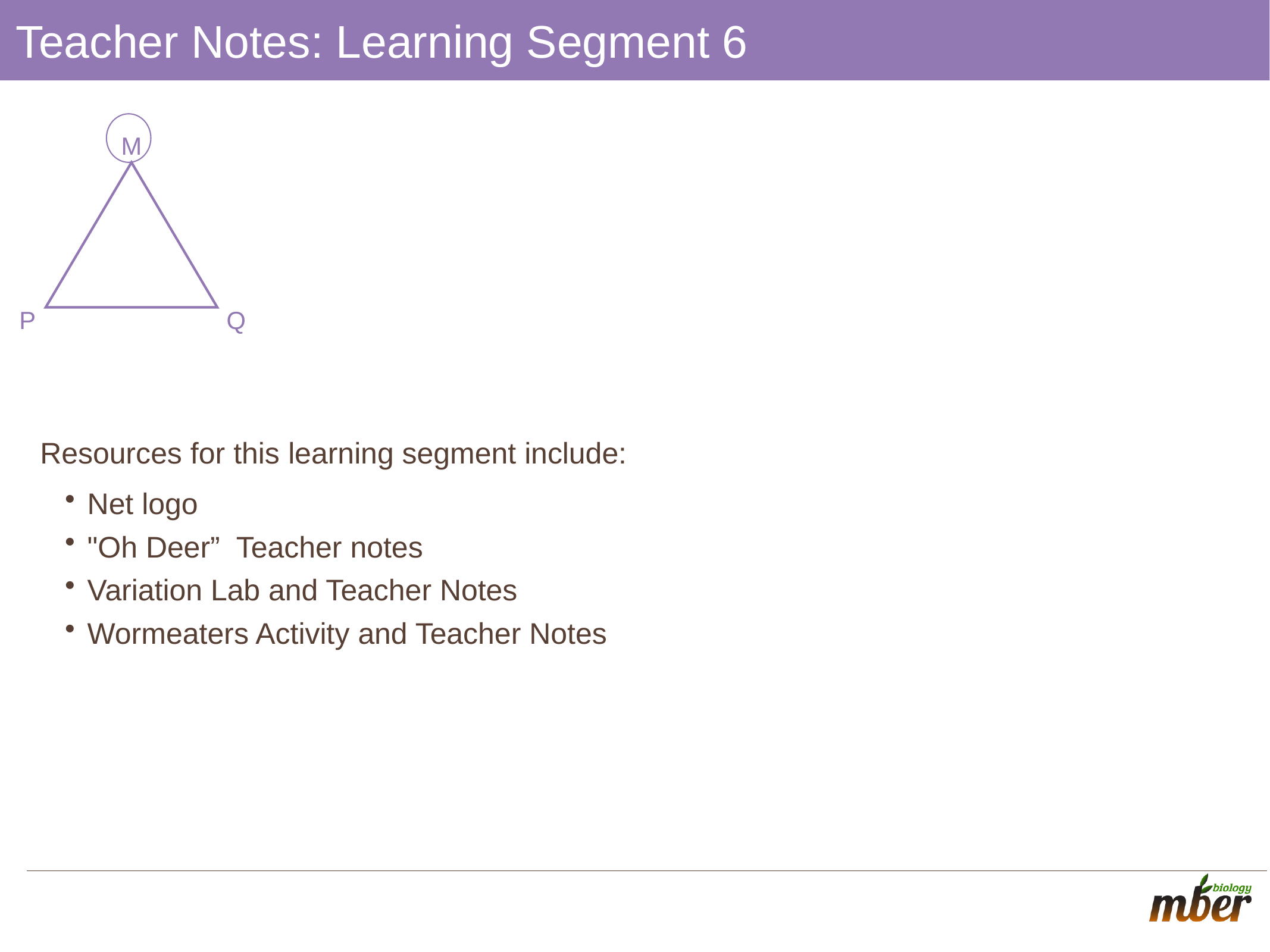

# Teacher Notes: Learning Segment 6

M

Q
P
Resources for this learning segment include:
Net logo
"Oh Deer”  Teacher notes
Variation Lab and Teacher Notes
Wormeaters Activity and Teacher Notes